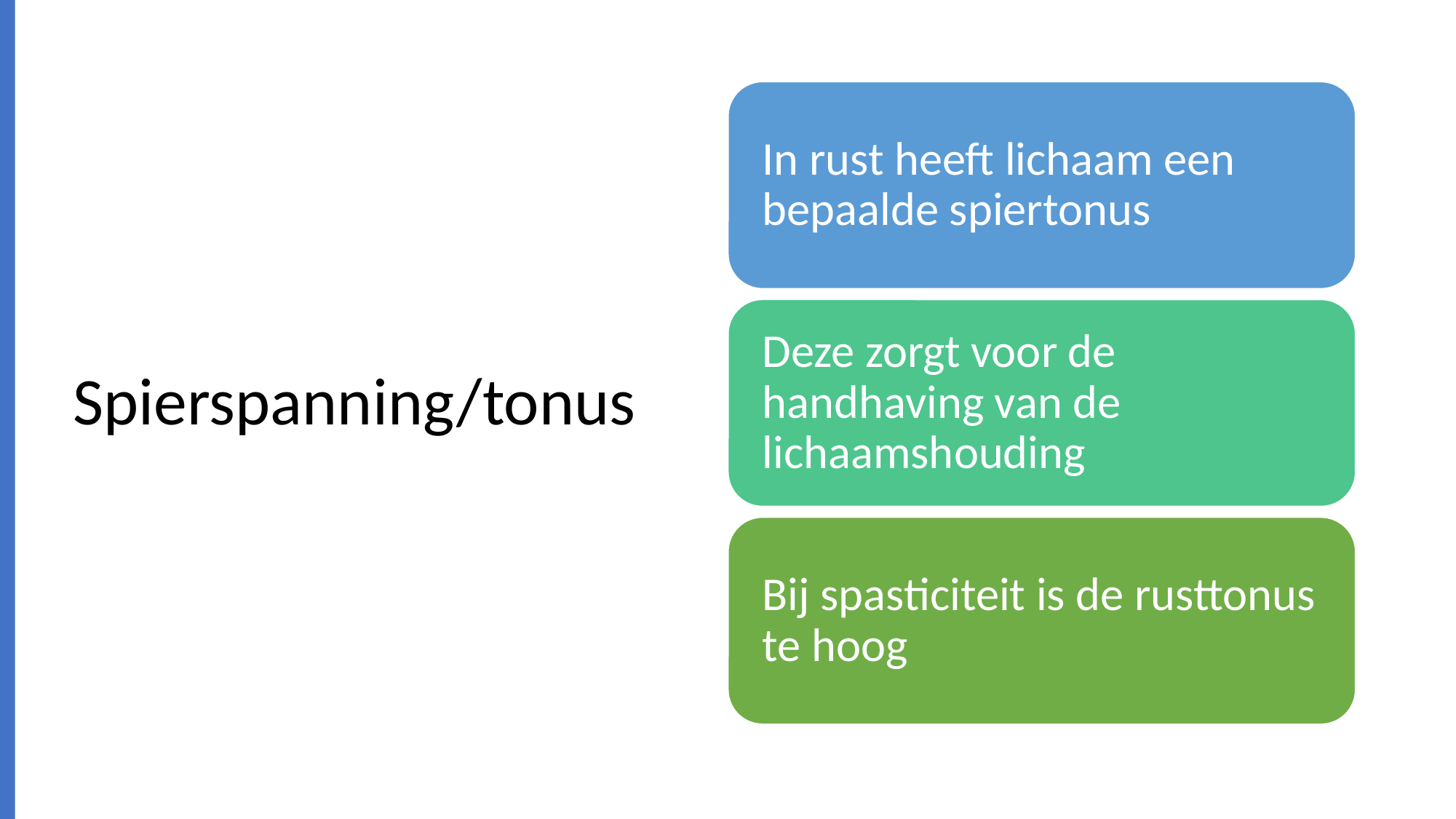

# Spierspanning/tonus
In rust heeft lichaam een bepaalde spiertonus
Deze zorgt voor de handhaving van de lichaamshouding
Bij spasticiteit is de rusttonus te hoog